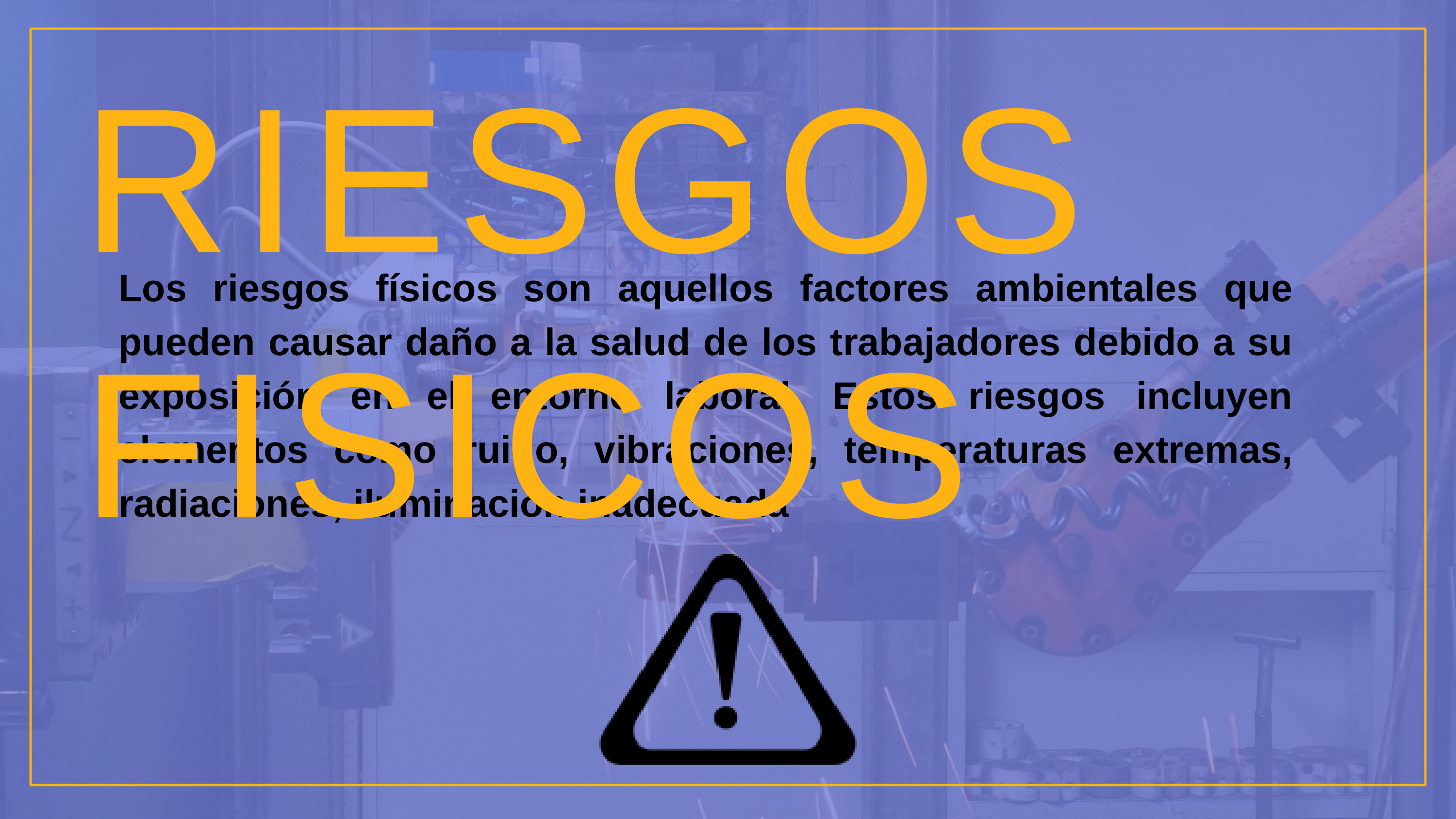

RIESGOS FISICOS
Los riesgos físicos son aquellos factores ambientales que pueden causar daño a la salud de los trabajadores debido a su exposición en el entorno laboral. Estos riesgos incluyen elementos como ruido, vibraciones, temperaturas extremas, radiaciones, iluminación inadecuada